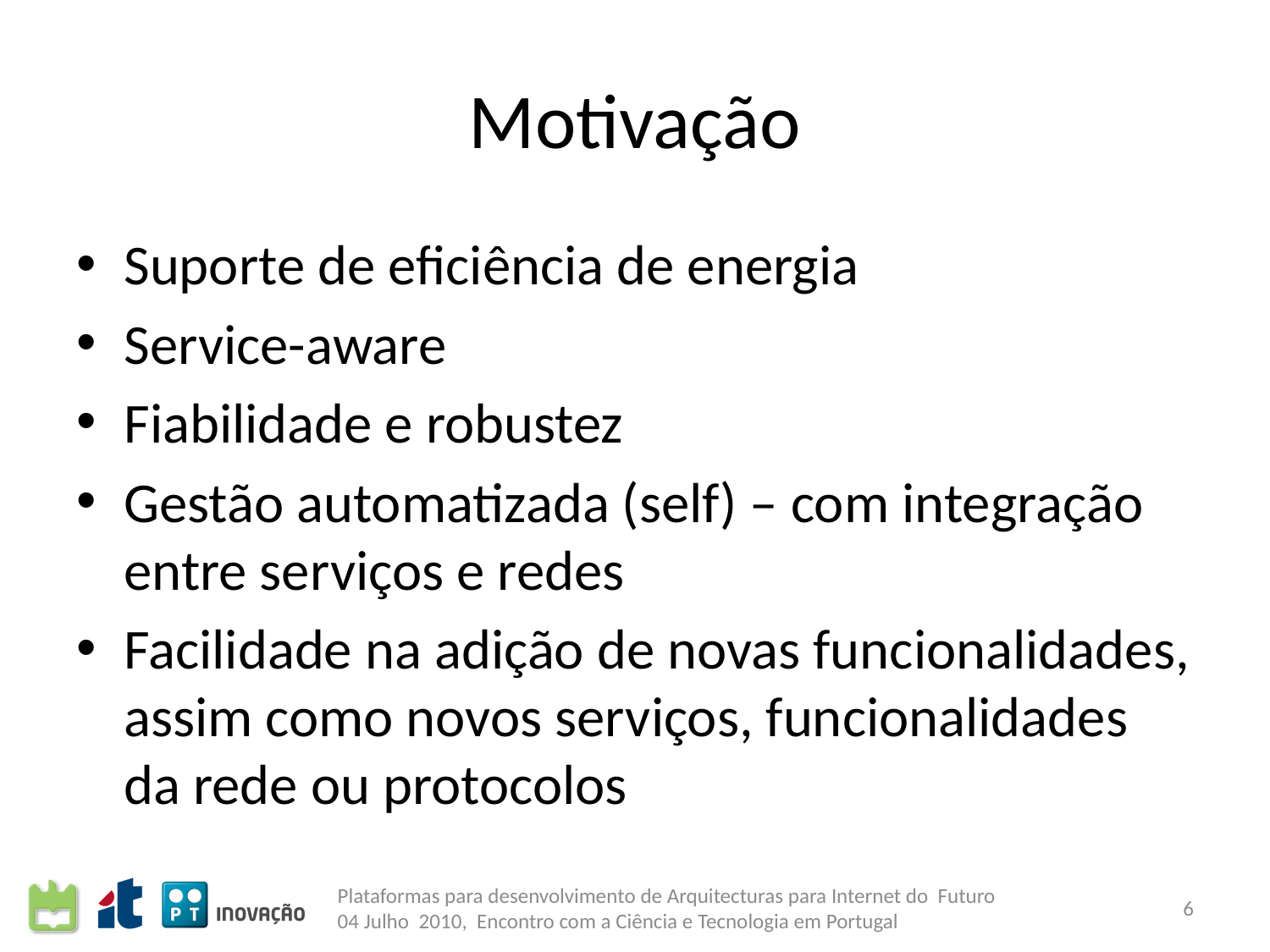

# Motivação
Suporte de eficiência de energia
Service-aware
Fiabilidade e robustez
Gestão automatizada (self) – com integração entre serviços e redes
Facilidade na adição de novas funcionalidades, assim como novos serviços, funcionalidades da rede ou protocolos

Plataformas para desenvolvimento de Arquitecturas para Internet do  Futuro
04 Julho  2010,  Encontro com a Ciência e Tecnologia em Portugal
6